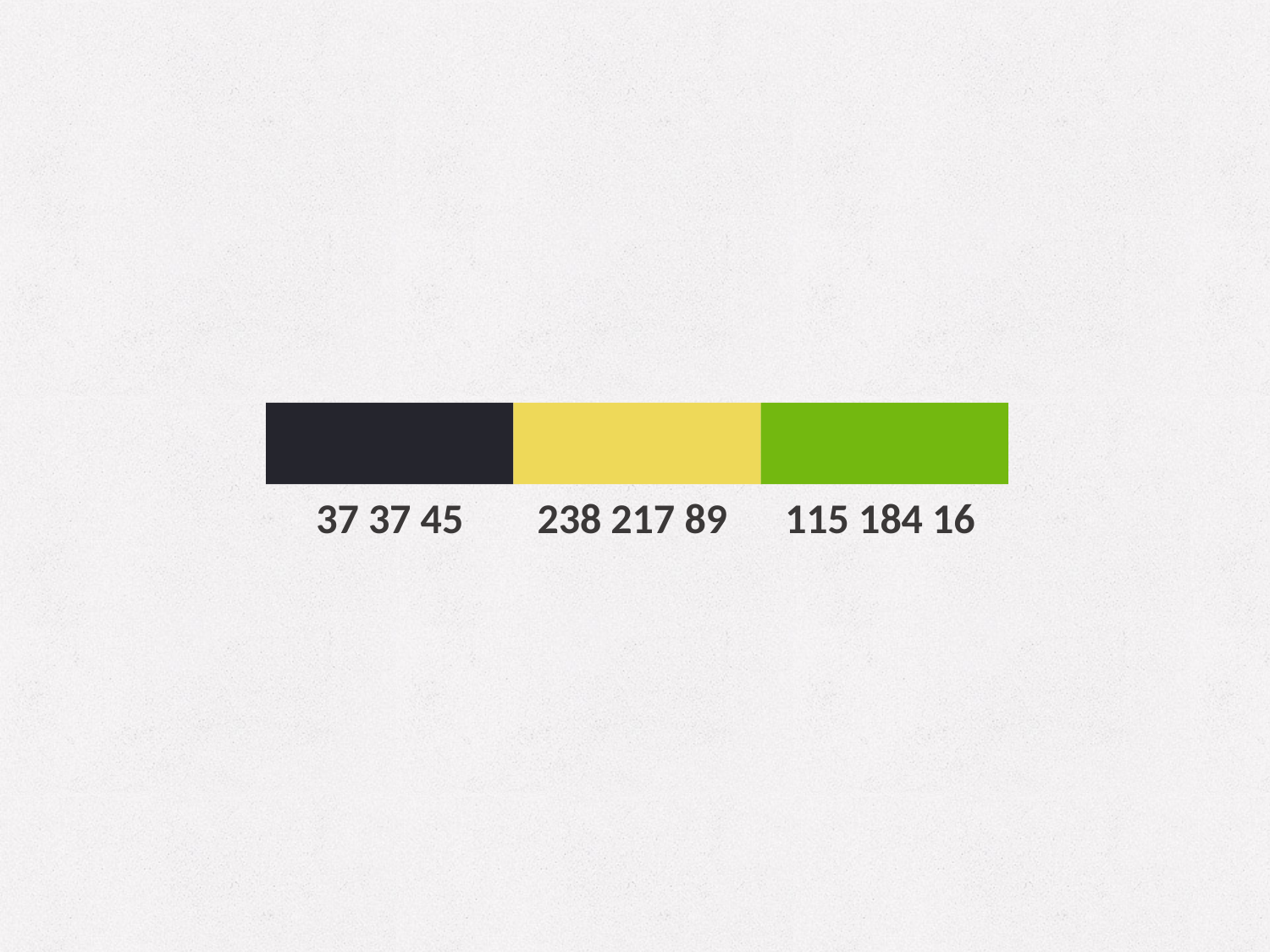

37 37 45
238 217 89
115 184 16